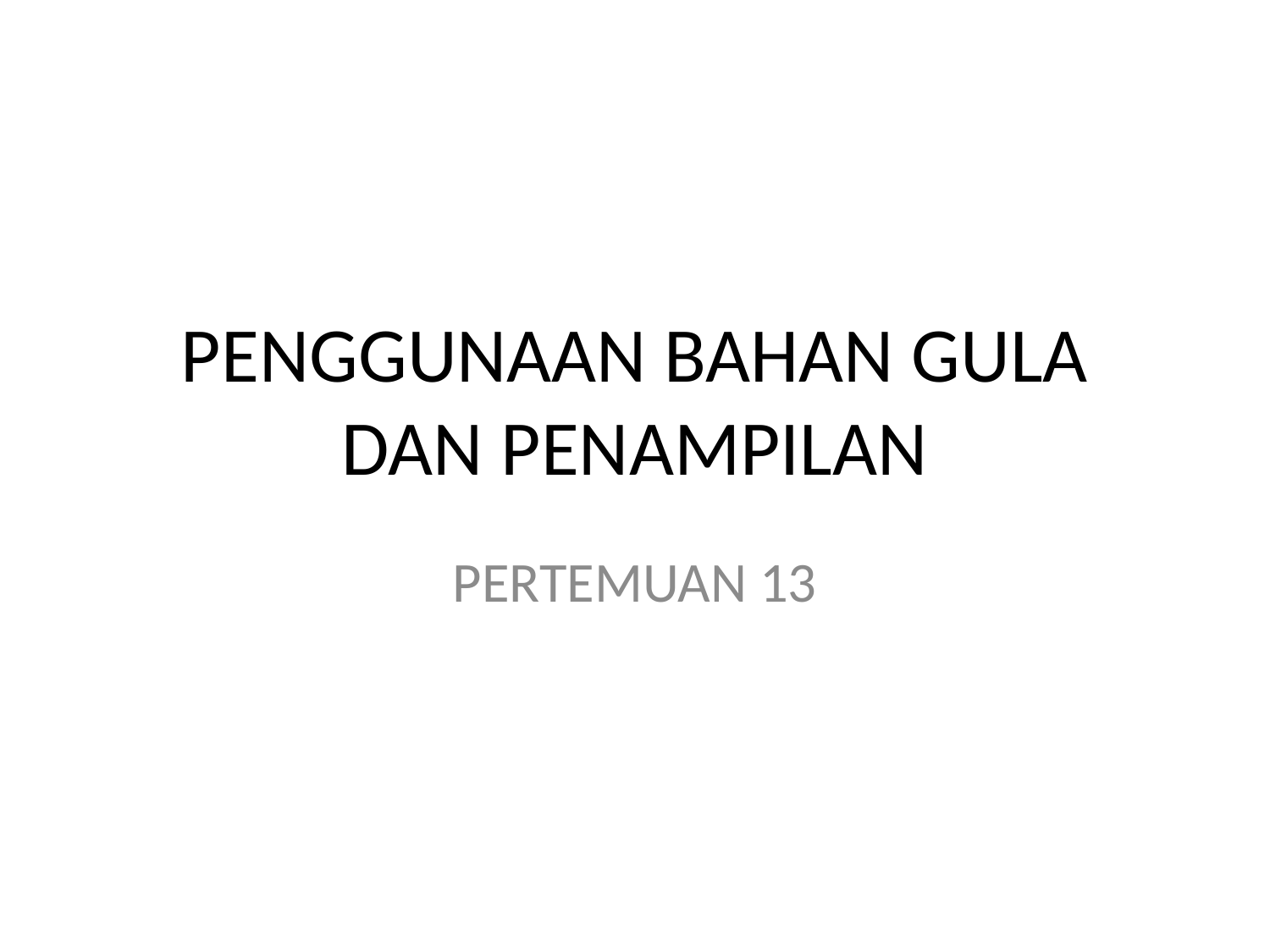

# PENGGUNAAN BAHAN GULA DAN PENAMPILAN
PERTEMUAN 13